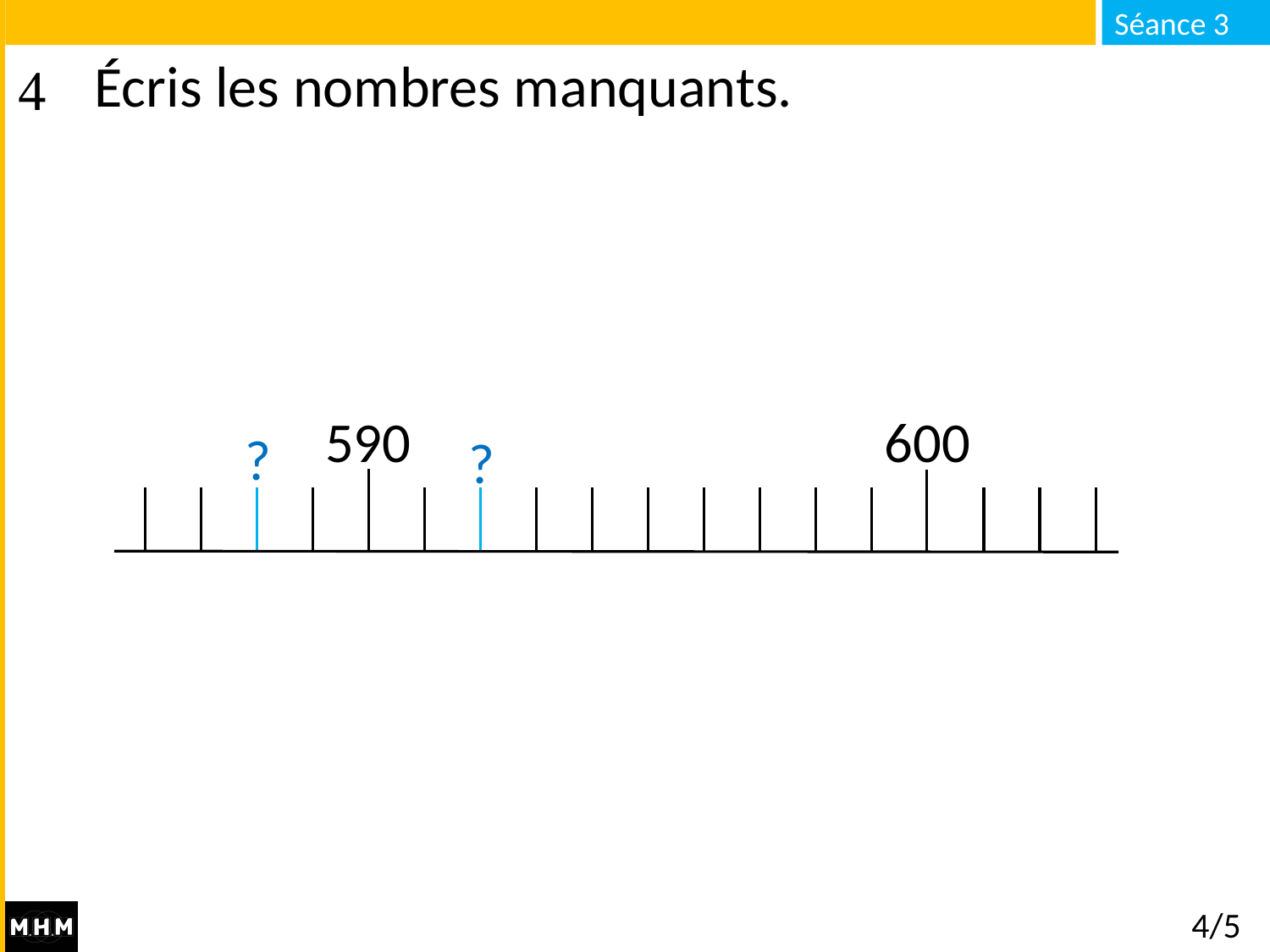

# Écris les nombres manquants.
590
600
?
?
4/5